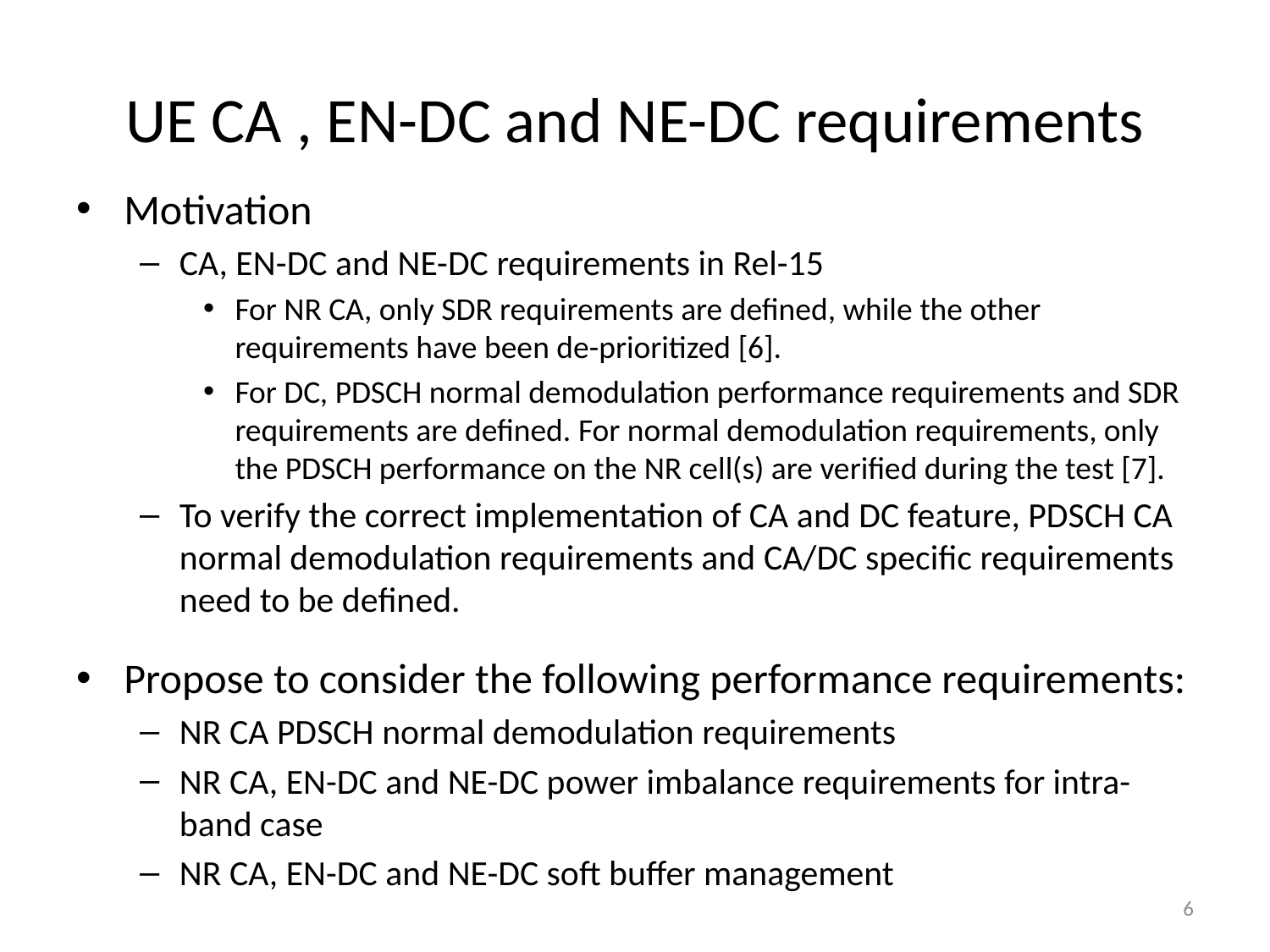

# UE CA , EN-DC and NE-DC requirements
Motivation
CA, EN-DC and NE-DC requirements in Rel-15
For NR CA, only SDR requirements are defined, while the other requirements have been de-prioritized [6].
For DC, PDSCH normal demodulation performance requirements and SDR requirements are defined. For normal demodulation requirements, only the PDSCH performance on the NR cell(s) are verified during the test [7].
To verify the correct implementation of CA and DC feature, PDSCH CA normal demodulation requirements and CA/DC specific requirements need to be defined.
Propose to consider the following performance requirements:
NR CA PDSCH normal demodulation requirements
NR CA, EN-DC and NE-DC power imbalance requirements for intra-band case
NR CA, EN-DC and NE-DC soft buffer management

6